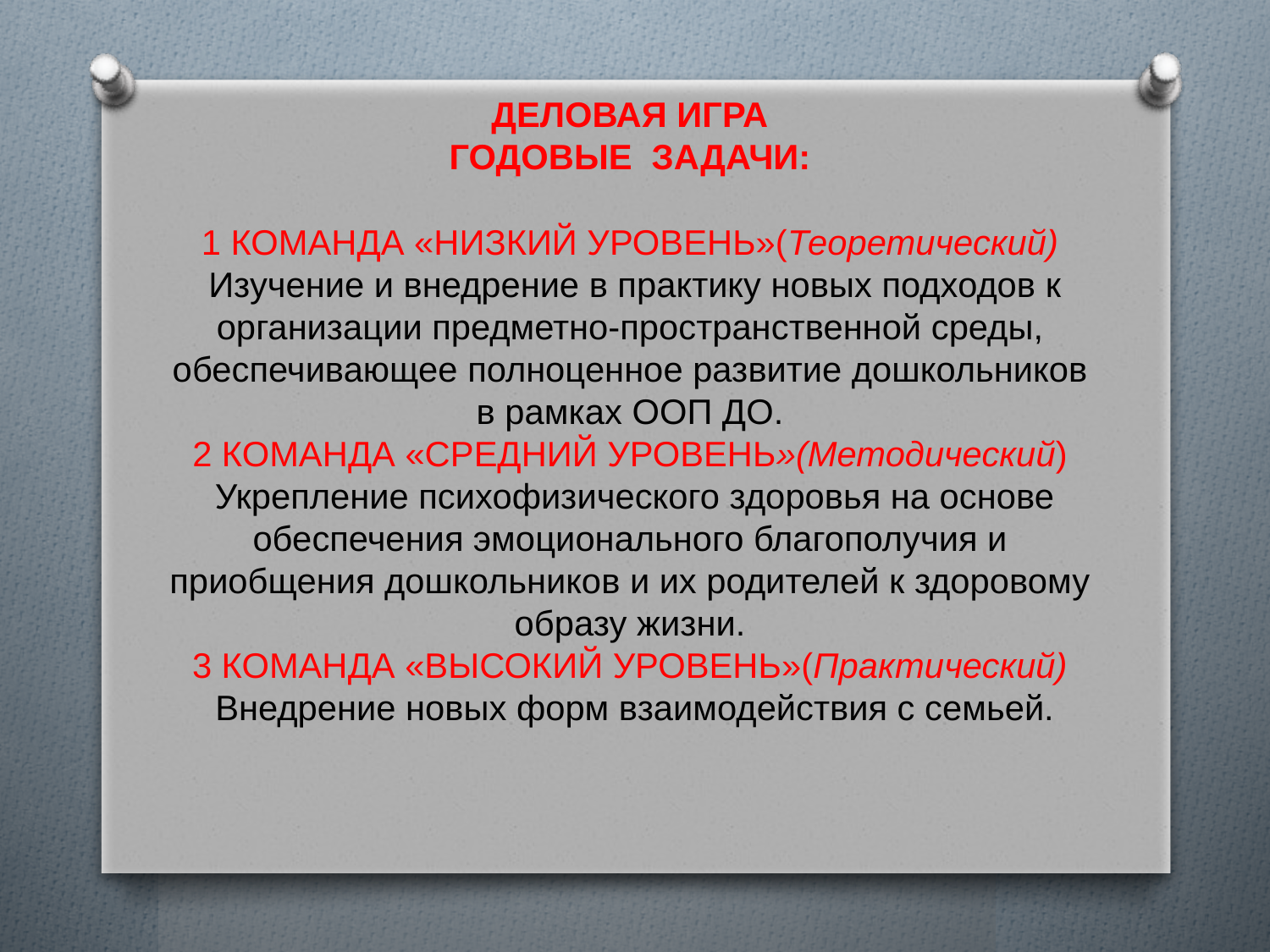

ДЕЛОВАЯ ИГРА
ГОДОВЫЕ  ЗАДАЧИ:

1 КОМАНДА «НИЗКИЙ УРОВЕНЬ»(Теоретический)
 Изучение и внедрение в практику новых подходов к организации предметно-пространственной среды, обеспечивающее полноценное развитие дошкольников в рамках ООП ДО.
2 КОМАНДА «СРЕДНИЙ УРОВЕНЬ»(Методический)
 Укрепление психофизического здоровья на основе обеспечения эмоционального благополучия и приобщения дошкольников и их родителей к здоровому образу жизни.
3 КОМАНДА «ВЫСОКИЙ УРОВЕНЬ»(Практический)
 Внедрение новых форм взаимодействия с семьей.